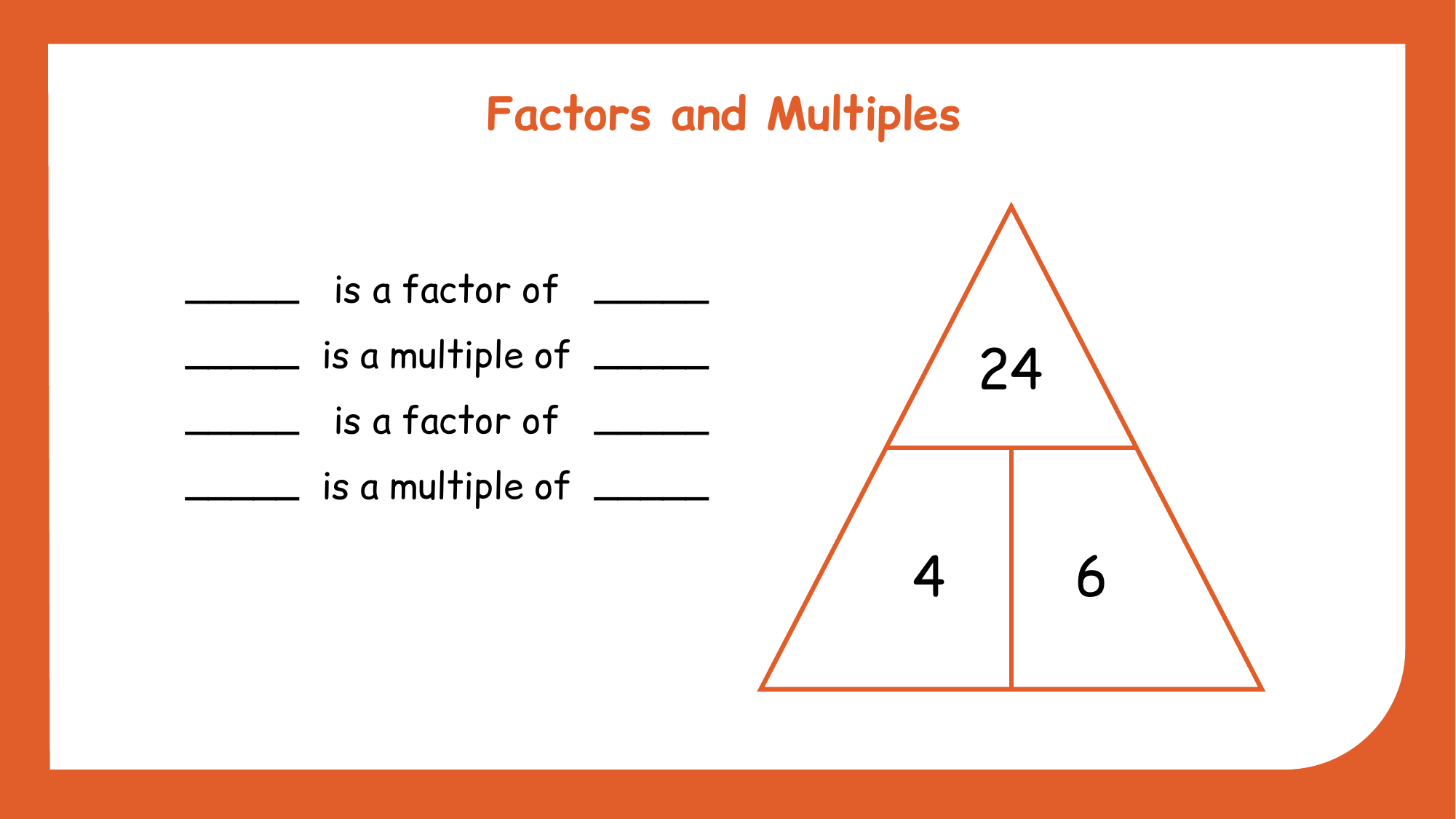

Factors and Multiples

is a factor of
is a multiple of
is a factor of
is a multiple of
_____
_____
_____
_____
_____
_____
_____
_____
24
4
6